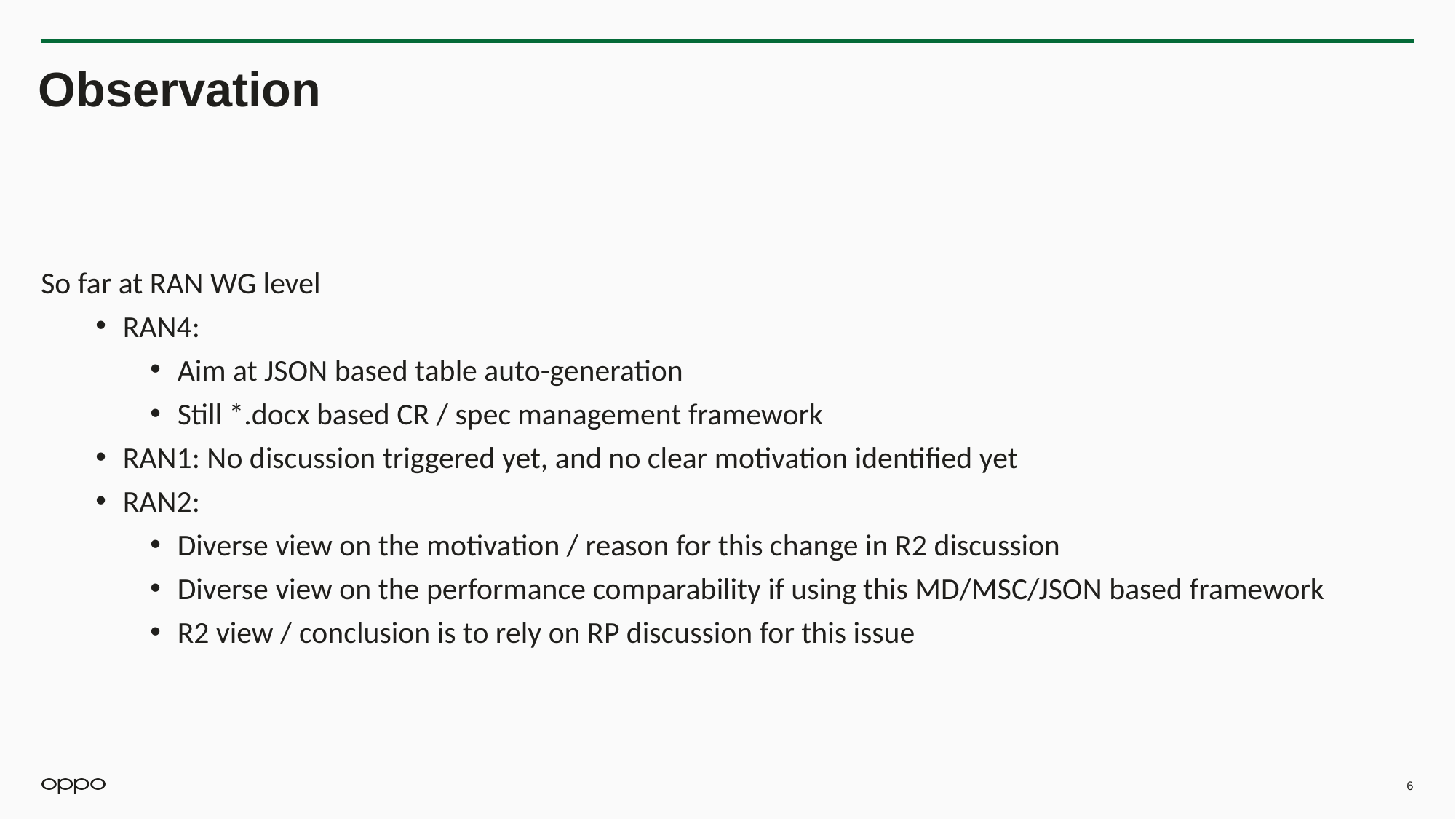

# Observation
So far at RAN WG level
RAN4:
Aim at JSON based table auto-generation
Still *.docx based CR / spec management framework
RAN1: No discussion triggered yet, and no clear motivation identified yet
RAN2:
Diverse view on the motivation / reason for this change in R2 discussion
Diverse view on the performance comparability if using this MD/MSC/JSON based framework
R2 view / conclusion is to rely on RP discussion for this issue

6